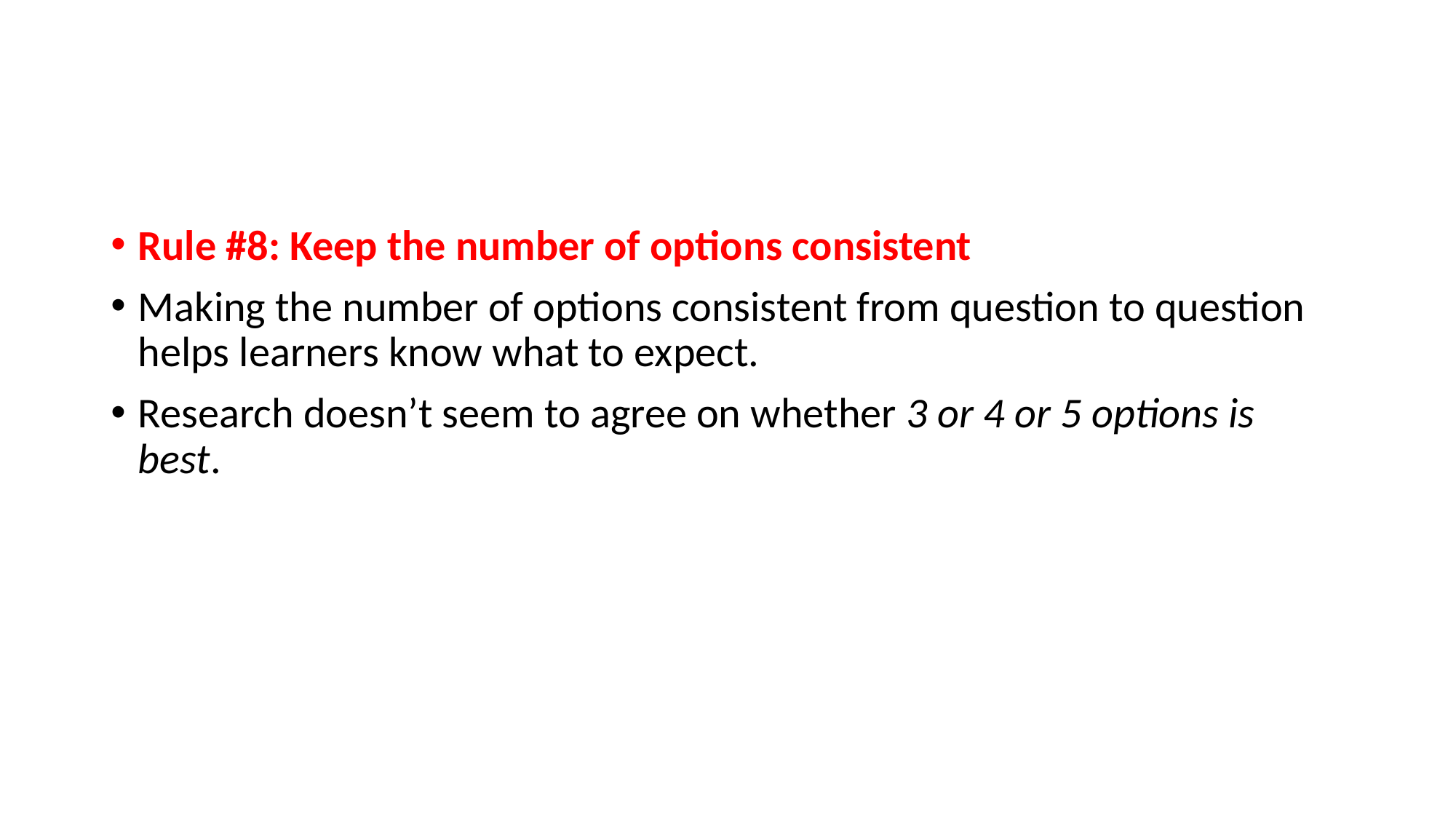

Rule #8: Keep the number of options consistent
Making the number of options consistent from question to question helps learners know what to expect.
Research doesn’t seem to agree on whether 3 or 4 or 5 options is best.